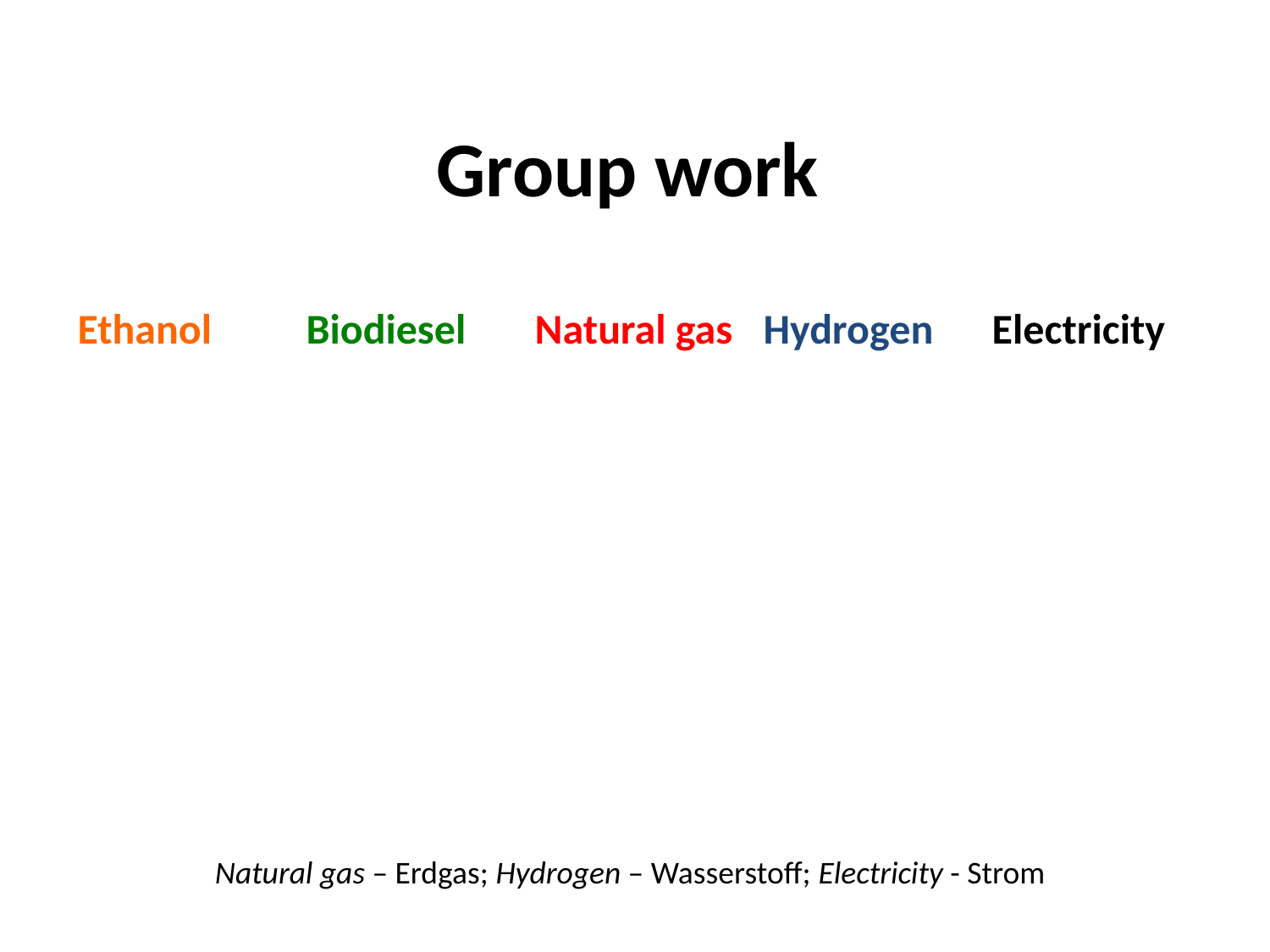

# Group work
| Ethanol | Biodiesel | Natural gas | Hydrogen | Electricity |
| --- | --- | --- | --- | --- |
|  |  |  |  |  |
|  |  |  |  |  |
Natural gas – Erdgas; Hydrogen – Wasserstoff; Electricity - Strom